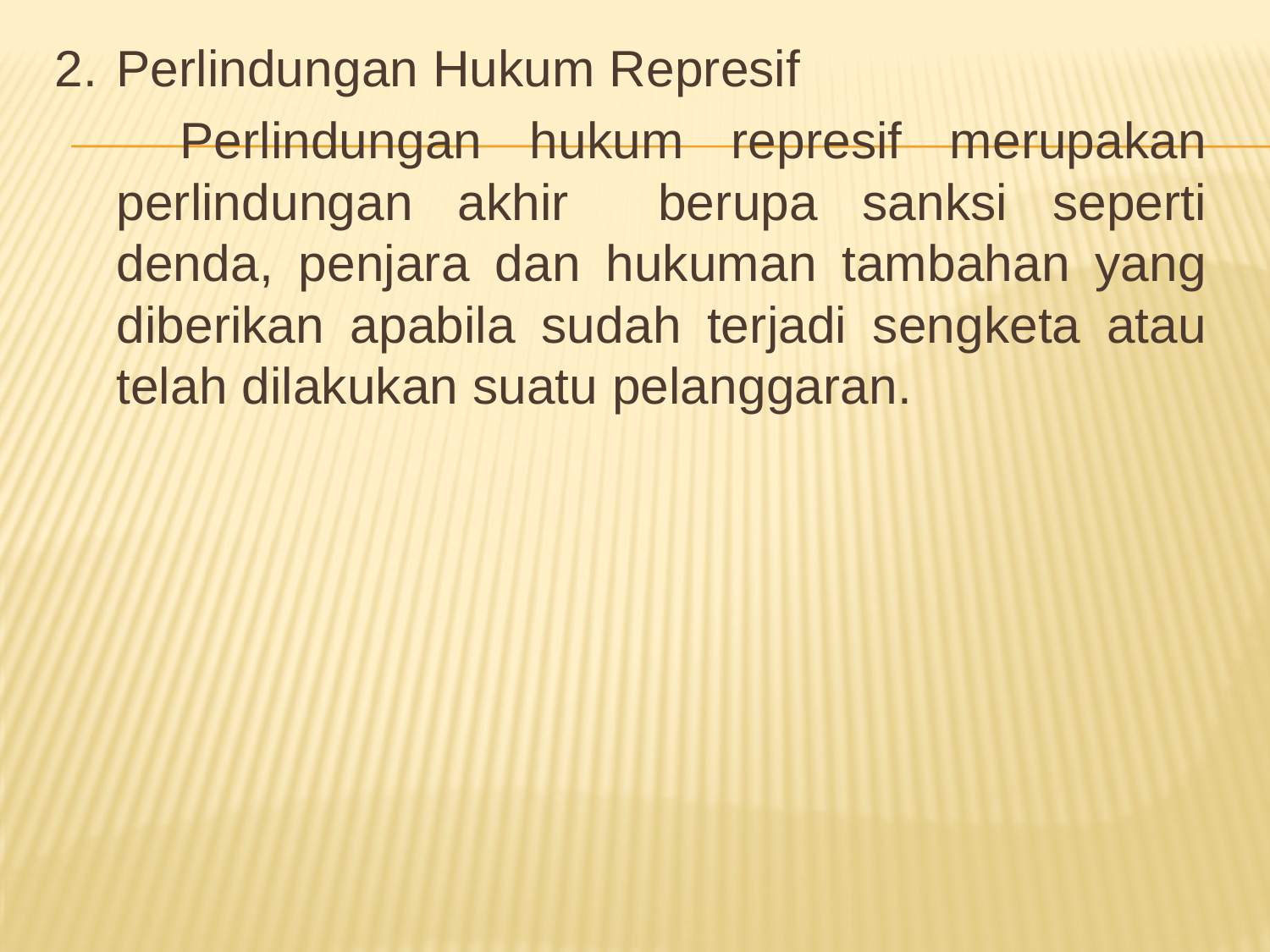

2.	Perlindungan Hukum Represif
Perlindungan hukum represif merupakan perlindungan akhir  berupa sanksi seperti denda, penjara dan hukuman tambahan yang diberikan apabila sudah terjadi sengketa atau telah dilakukan suatu pelanggaran.